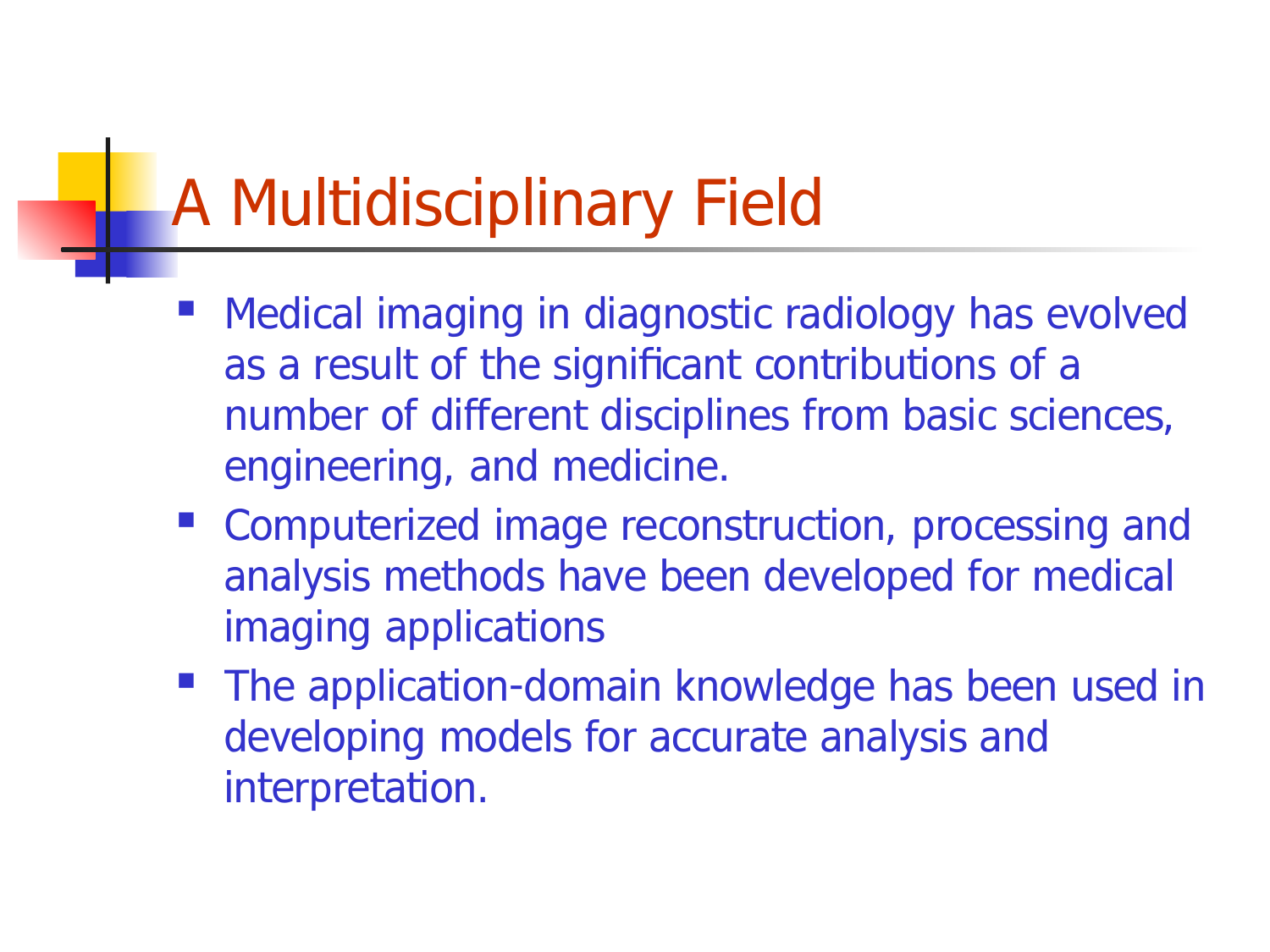

# A Multidisciplinary Field
Medical imaging in diagnostic radiology has evolved as a result of the significant contributions of a number of different disciplines from basic sciences, engineering, and medicine.
Computerized image reconstruction, processing and analysis methods have been developed for medical imaging applications
The application-domain knowledge has been used in developing models for accurate analysis and interpretation.